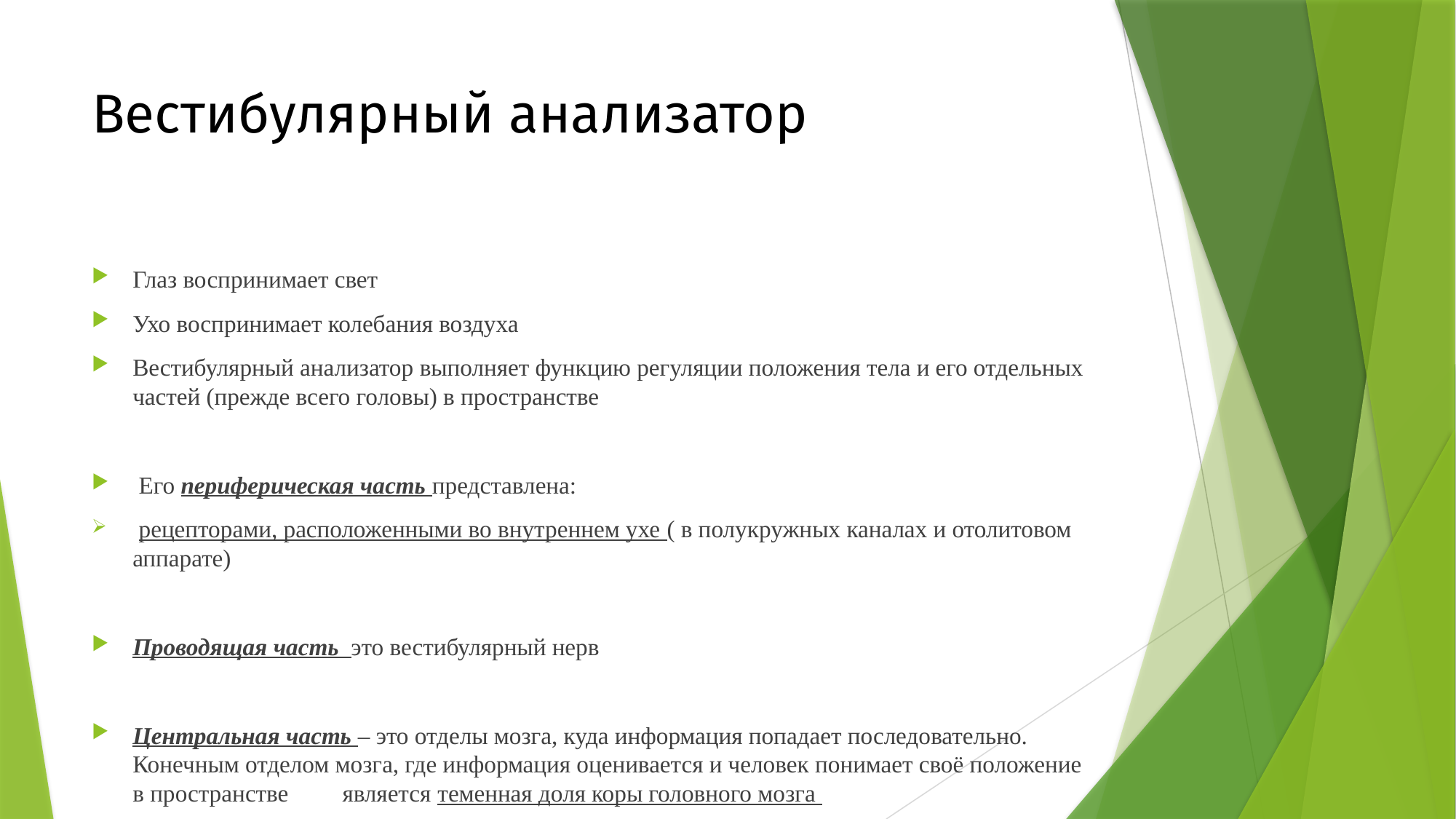

# Вестибулярный анализатор
Глаз воспринимает свет
Ухо воспринимает колебания воздуха
Вестибулярный анализатор выполняет функцию регуляции положения тела и его отдельных частей (прежде всего головы) в пространстве

 Его периферическая часть представлена:
 рецепторами, расположенными во внутреннем ухе ( в полукружных каналах и отолитовом аппарате)

Проводящая часть  это вестибулярный нерв

Центральная часть – это отделы мозга, куда информация попадает последовательно. Конечным отделом мозга, где информация оценивается и человек понимает своё положение в пространстве         является теменная доля коры головного мозга